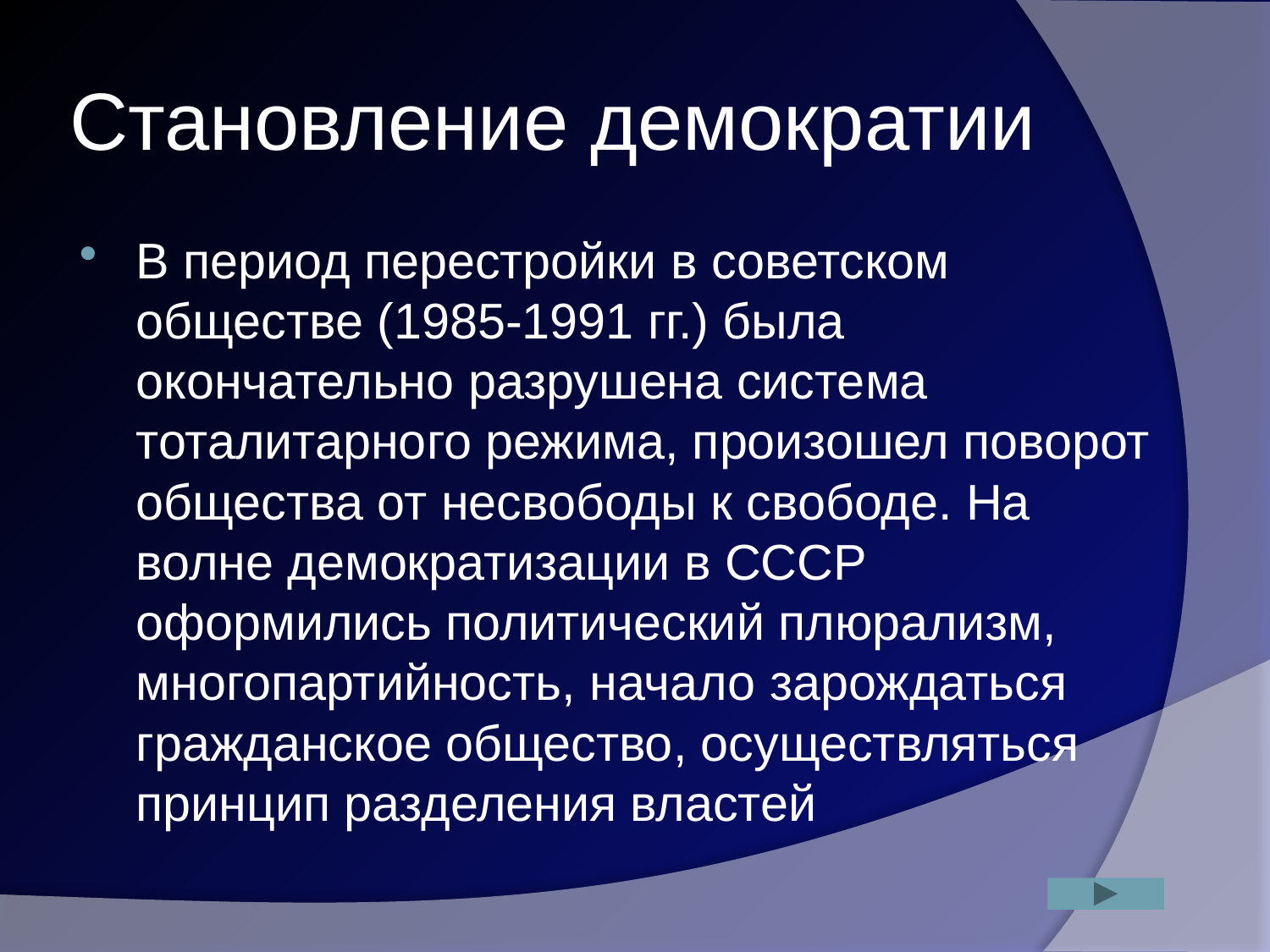

# Становление демократии
В период перестройки в советском обществе (1985-1991 гг.) была окончательно разрушена система тоталитарного режима, произошел поворот общества от несвободы к свободе. На волне демократизации в СССР оформились политический плюрализм, многопартийность, начало зарождаться гражданское общество, осуществляться принцип разделения властей